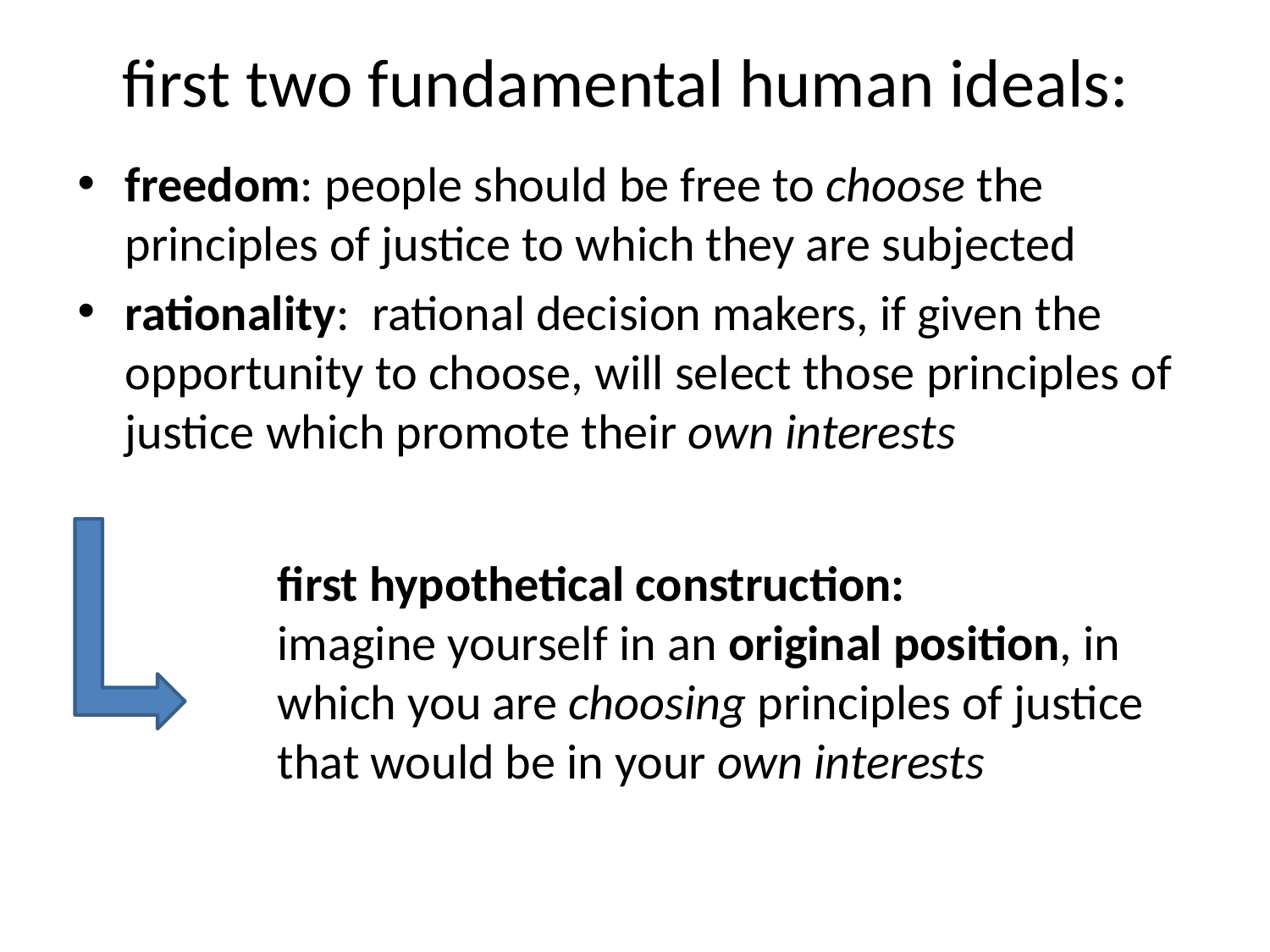

# first two fundamental human ideals:
freedom: people should be free to choose the principles of justice to which they are subjected
rationality:  rational decision makers, if given the opportunity to choose, will select those principles of justice which promote their own interests
first hypothetical construction:
imagine yourself in an original position, in which you are choosing principles of justice that would be in your own interests